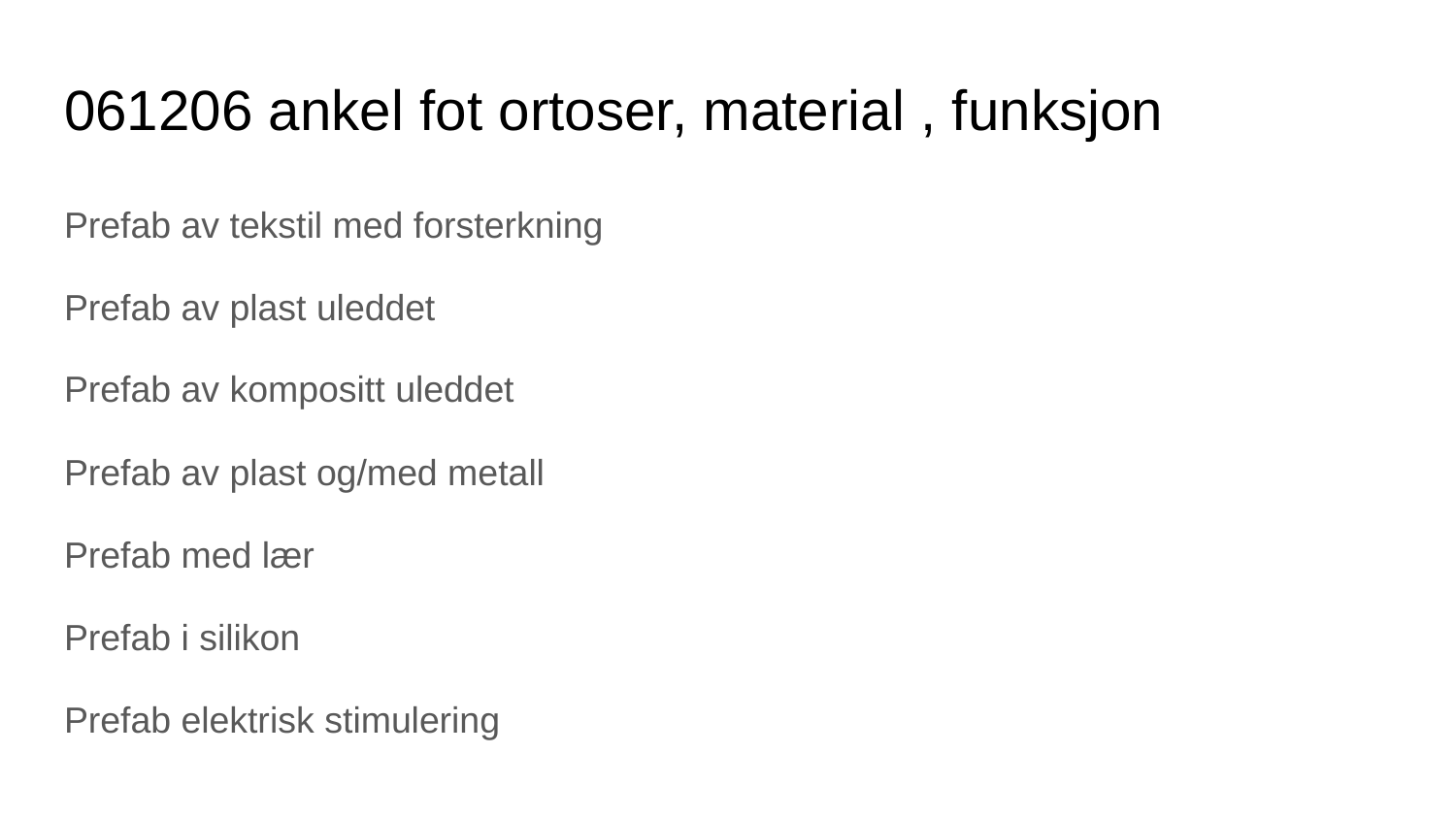

# 061206 ankel fot ortoser, material , funksjon
Prefab av tekstil med forsterkning
Prefab av plast uleddet
Prefab av kompositt uleddet
Prefab av plast og/med metall
Prefab med lær
Prefab i silikon
Prefab elektrisk stimulering